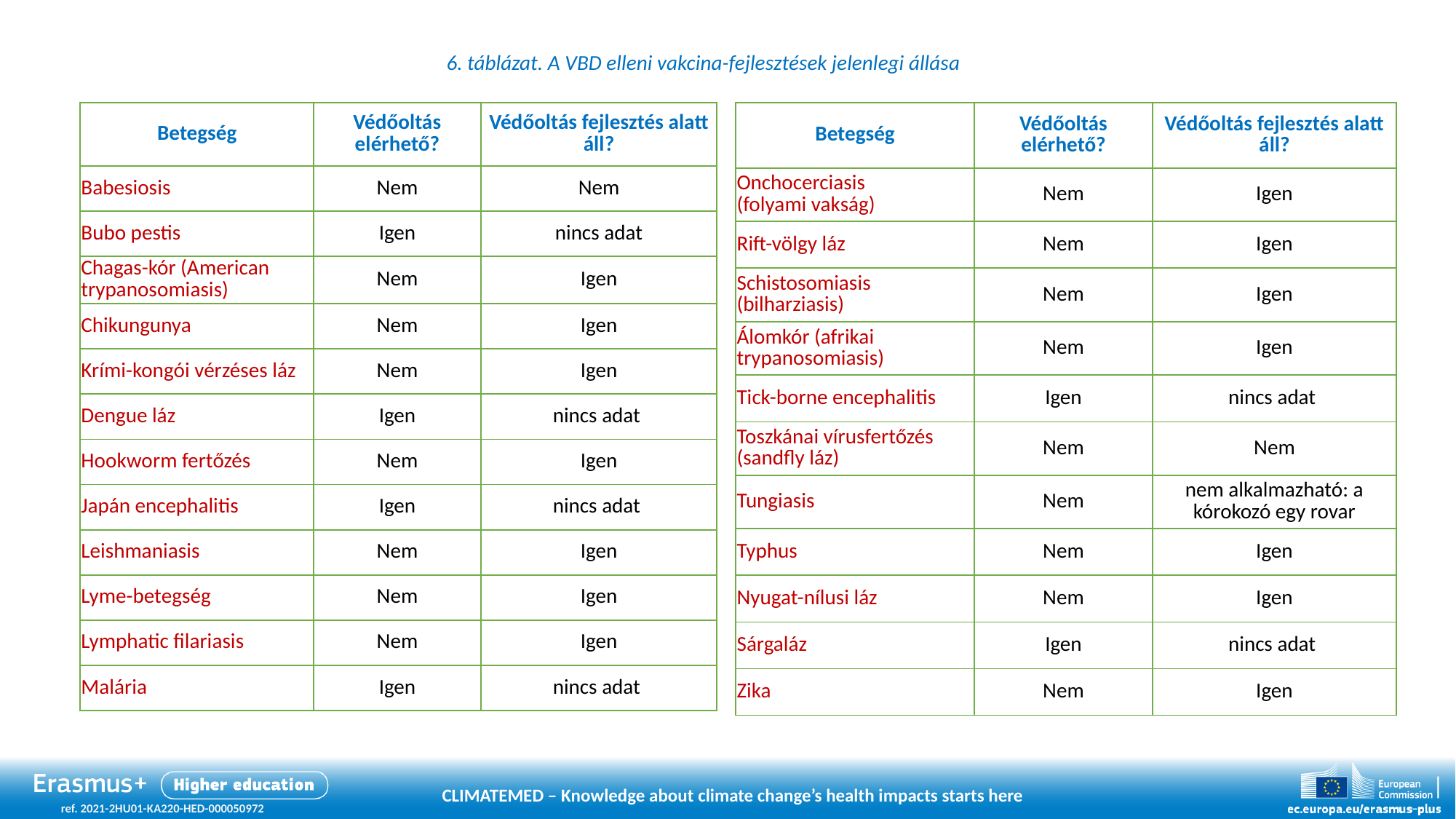

6. táblázat. A VBD elleni vakcina-fejlesztések jelenlegi állása
| Betegség | Védőoltás elérhető? | Védőoltás fejlesztés alatt áll? |
| --- | --- | --- |
| Babesiosis | Nem | Nem |
| Bubo pestis | Igen | nincs adat |
| Chagas-kór (American trypanosomiasis) | Nem | Igen |
| Chikungunya | Nem | Igen |
| Krími-kongói vérzéses láz | Nem | Igen |
| Dengue láz | Igen | nincs adat |
| Hookworm fertőzés | Nem | Igen |
| Japán encephalitis | Igen | nincs adat |
| Leishmaniasis | Nem | Igen |
| Lyme-betegség | Nem | Igen |
| Lymphatic filariasis | Nem | Igen |
| Malária | Igen | nincs adat |
| Betegség | Védőoltás elérhető? | Védőoltás fejlesztés alatt áll? |
| --- | --- | --- |
| Onchocerciasis (folyami vakság) | Nem | Igen |
| Rift-völgy láz | Nem | Igen |
| Schistosomiasis (bilharziasis) | Nem | Igen |
| Álomkór (afrikai trypanosomiasis) | Nem | Igen |
| Tick-borne encephalitis | Igen | nincs adat |
| Toszkánai vírusfertőzés (sandfly láz) | Nem | Nem |
| Tungiasis | Nem | nem alkalmazható: a kórokozó egy rovar |
| Typhus | Nem | Igen |
| Nyugat-nílusi láz | Nem | Igen |
| Sárgaláz | Igen | nincs adat |
| Zika | Nem | Igen |